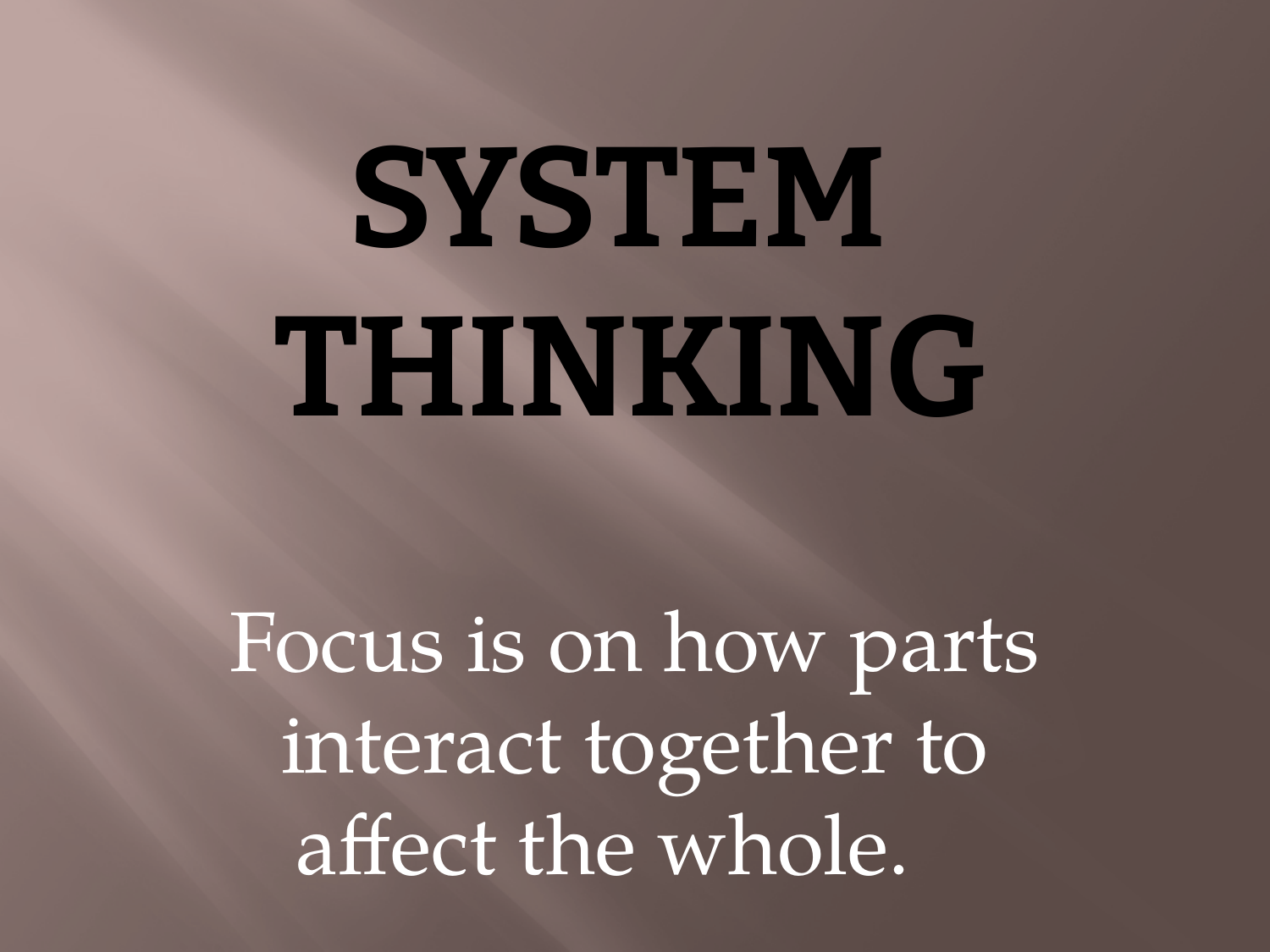

# SYSTEM  THINKING

Focus is on how parts interact together to affect the whole.